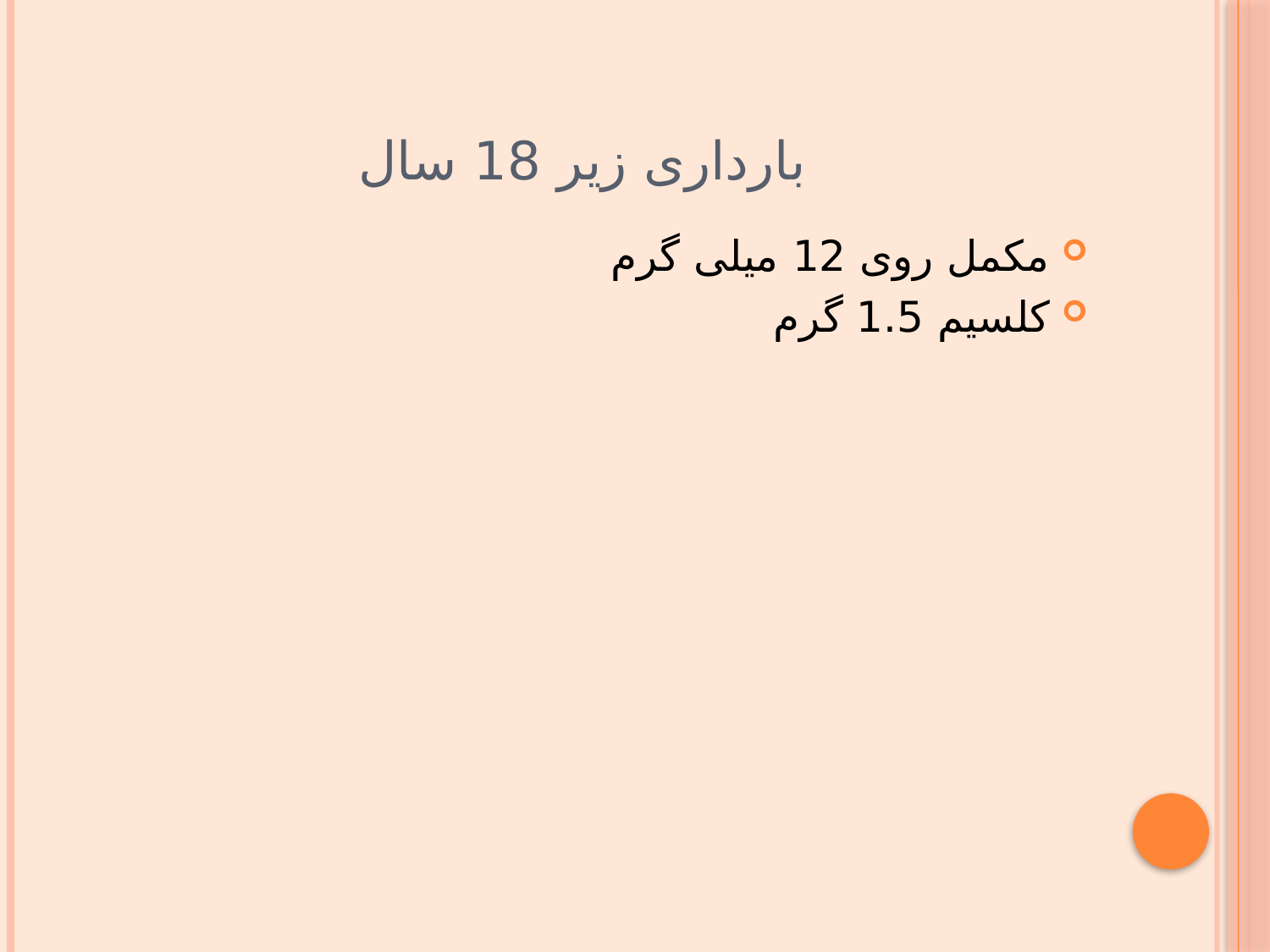

# بارداری زیر 18 سال
مکمل روی 12 میلی گرم
کلسیم 1.5 گرم